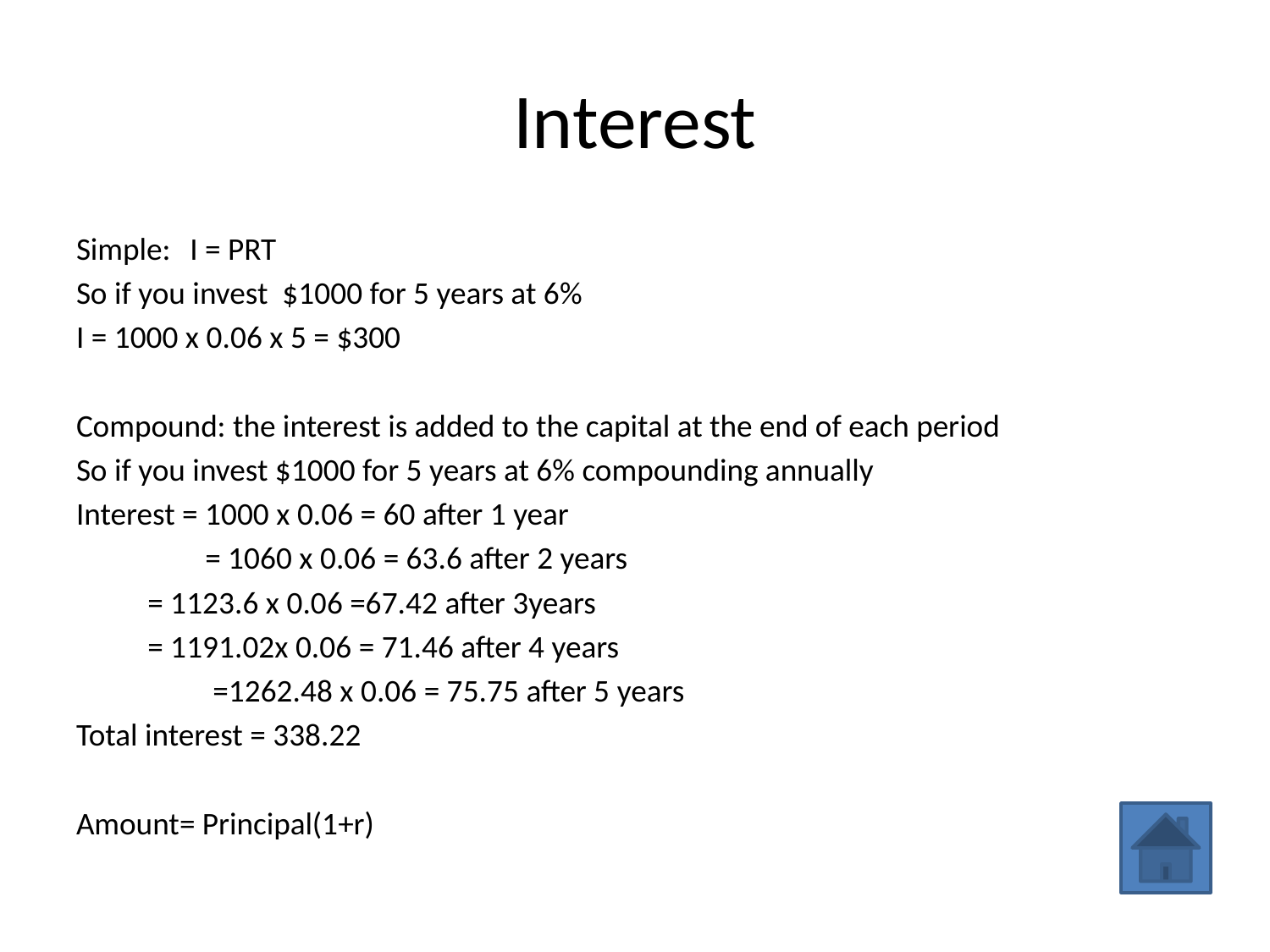

# Interest
Simple:	I = PRT
So if you invest  $1000 for 5 years at 6%
I = 1000 x 0.06 x 5 = $300

Compound: the interest is added to the capital at the end of each period
So if you invest $1000 for 5 years at 6% compounding annually
Interest = 1000 x 0.06 = 60 after 1 year
	            = 1060 x 0.06 = 63.6 after 2 years
		    = 1123.6 x 0.06 =67.42 after 3years
		    = 1191.02x 0.06 = 71.46 after 4 years
                   =1262.48 x 0.06 = 75.75 after 5 years
Total interest = 338.22

Amount= Principal(1+r)